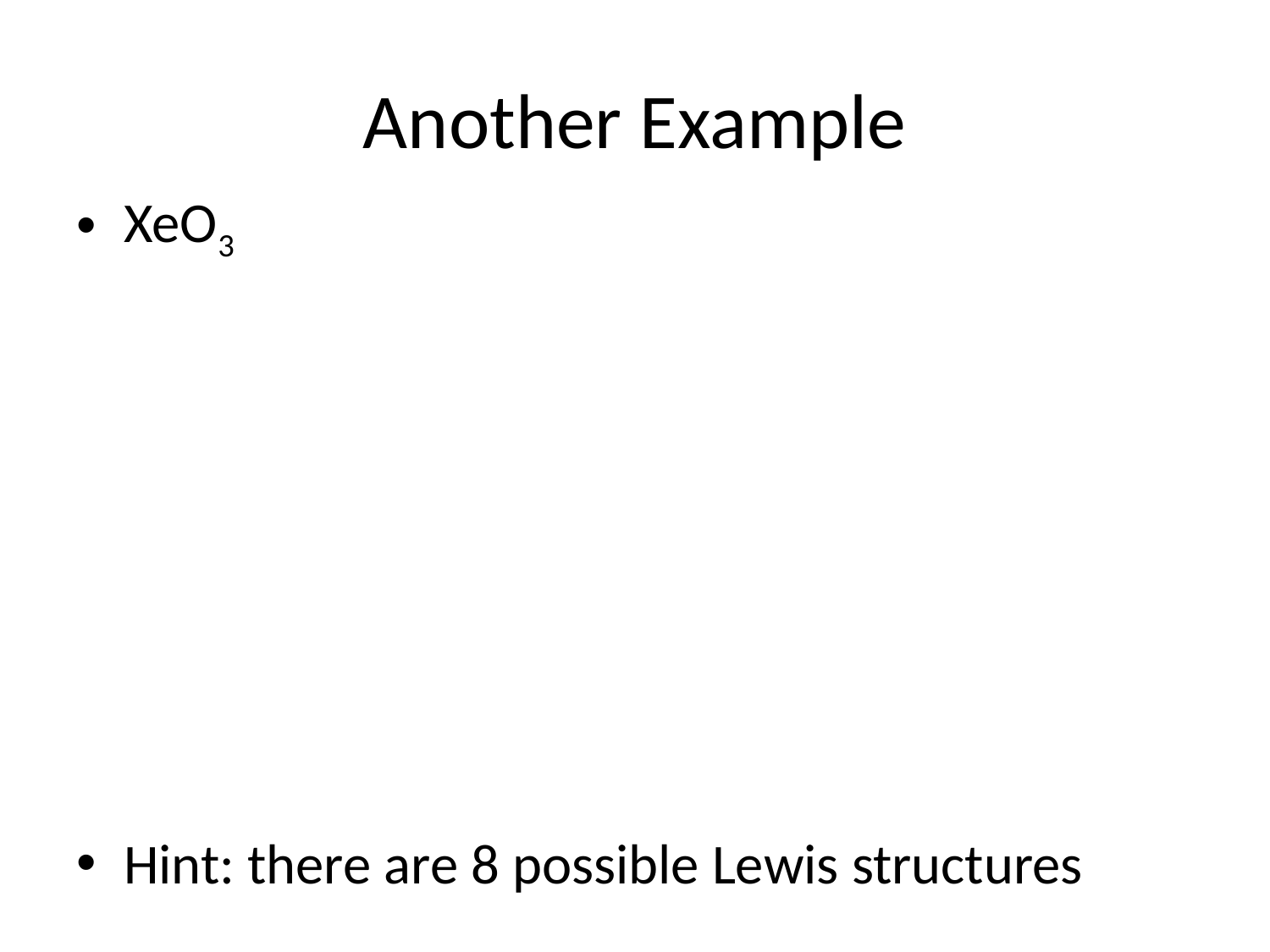

# Another Example
XeO3

Hint: there are 8 possible Lewis structures